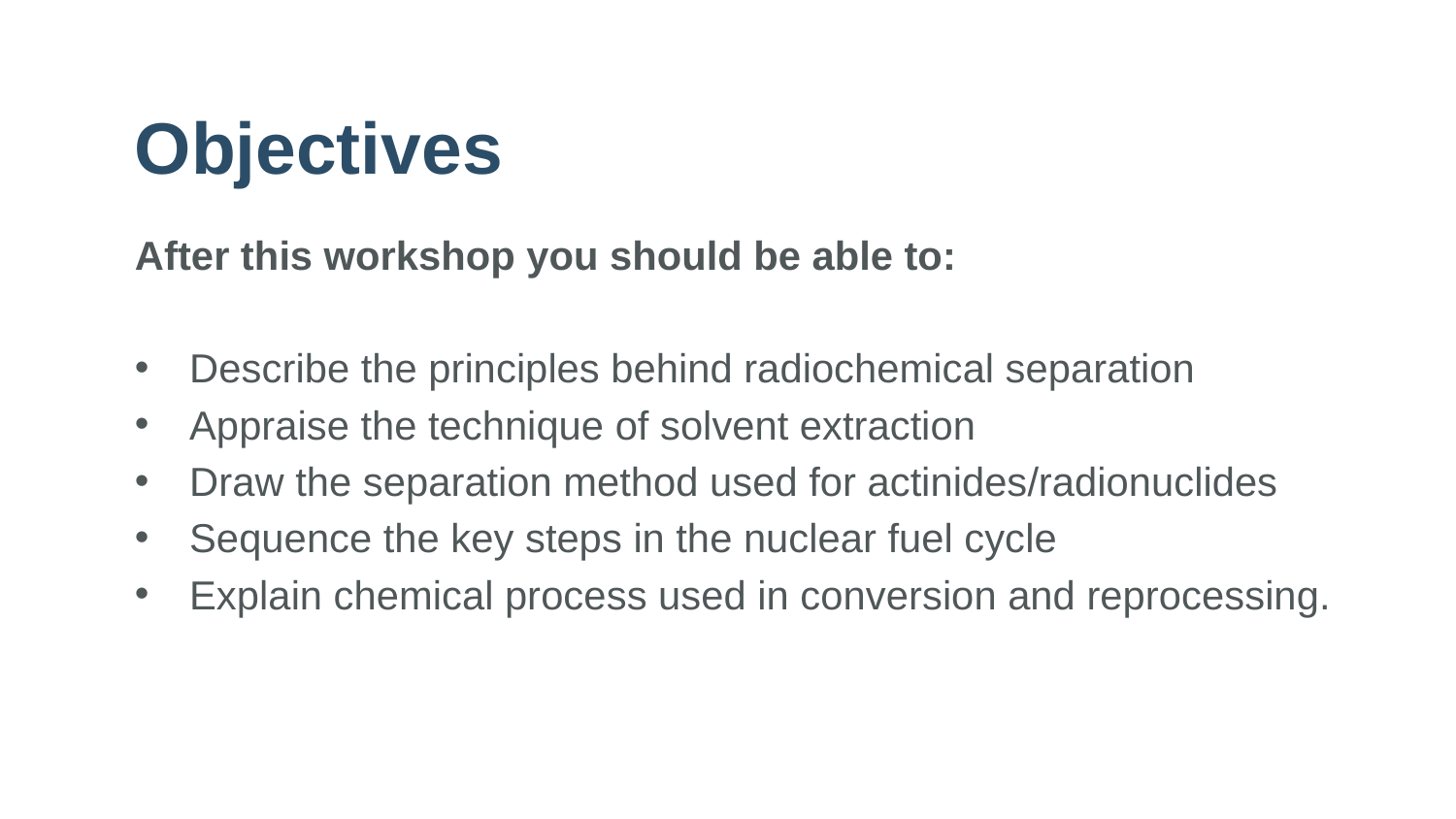

# Objectives
After this workshop you should be able to:

Describe the principles behind radiochemical separation
Appraise the technique of solvent extraction
Draw the separation method used for actinides/radionuclides
Sequence the key steps in the nuclear fuel cycle
Explain chemical process used in conversion and reprocessing.